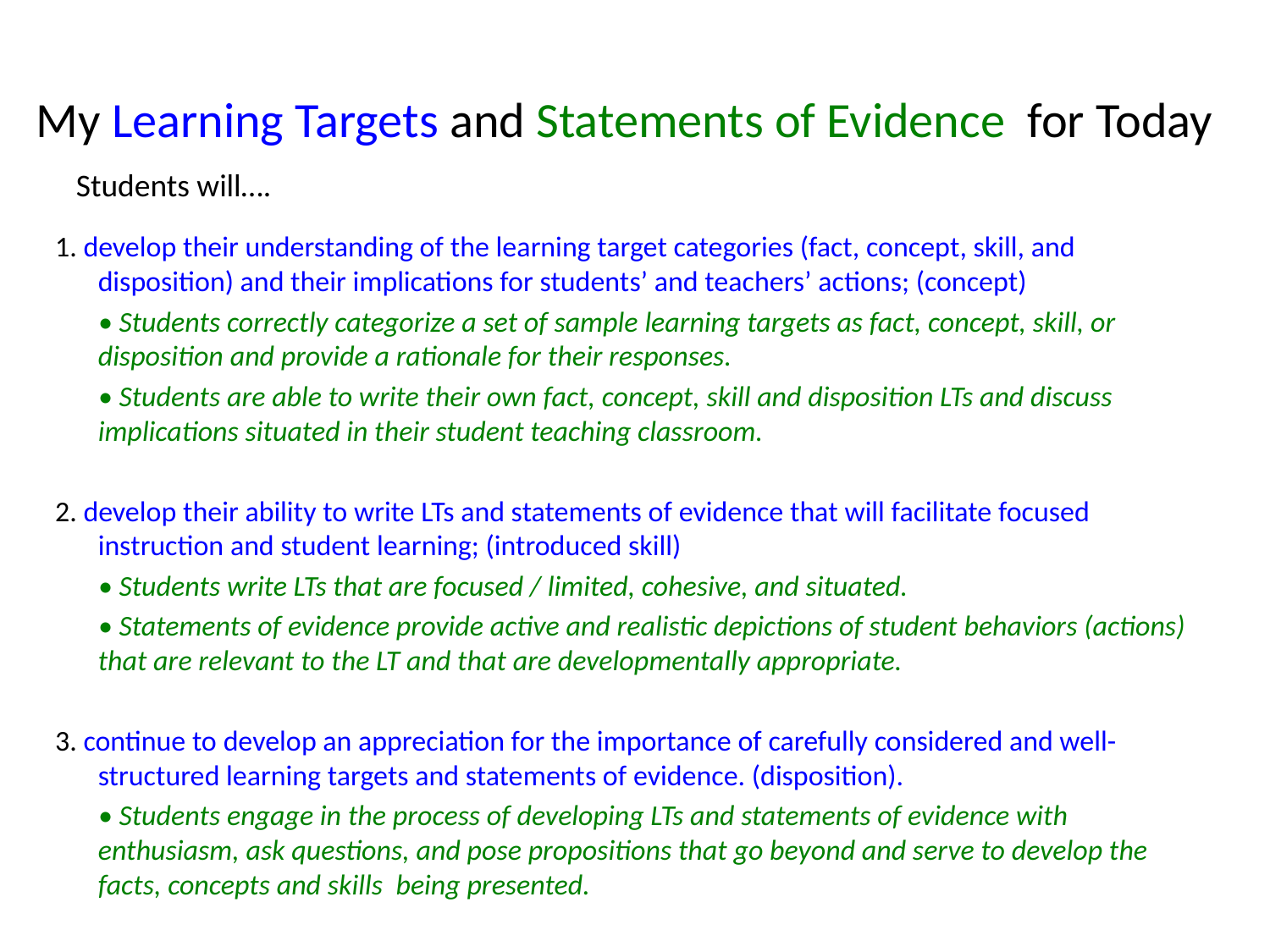

# My Learning Targets and Statements of Evidence  for Today
Students will….
1. develop their understanding of the learning target categories (fact, concept, skill, and disposition) and their implications for students’ and teachers’ actions; (concept)
	• Students correctly categorize a set of sample learning targets as fact, concept, skill, or disposition and provide a rationale for their responses.
	• Students are able to write their own fact, concept, skill and disposition LTs and discuss implications situated in their student teaching classroom.

2. develop their ability to write LTs and statements of evidence that will facilitate focused instruction and student learning; (introduced skill)
	• Students write LTs that are focused / limited, cohesive, and situated.
	• Statements of evidence provide active and realistic depictions of student behaviors (actions) that are relevant to the LT and that are developmentally appropriate.

3. continue to develop an appreciation for the importance of carefully considered and well-structured learning targets and statements of evidence. (disposition).
	• Students engage in the process of developing LTs and statements of evidence with enthusiasm, ask questions, and pose propositions that go beyond and serve to develop the facts, concepts and skills  being presented.